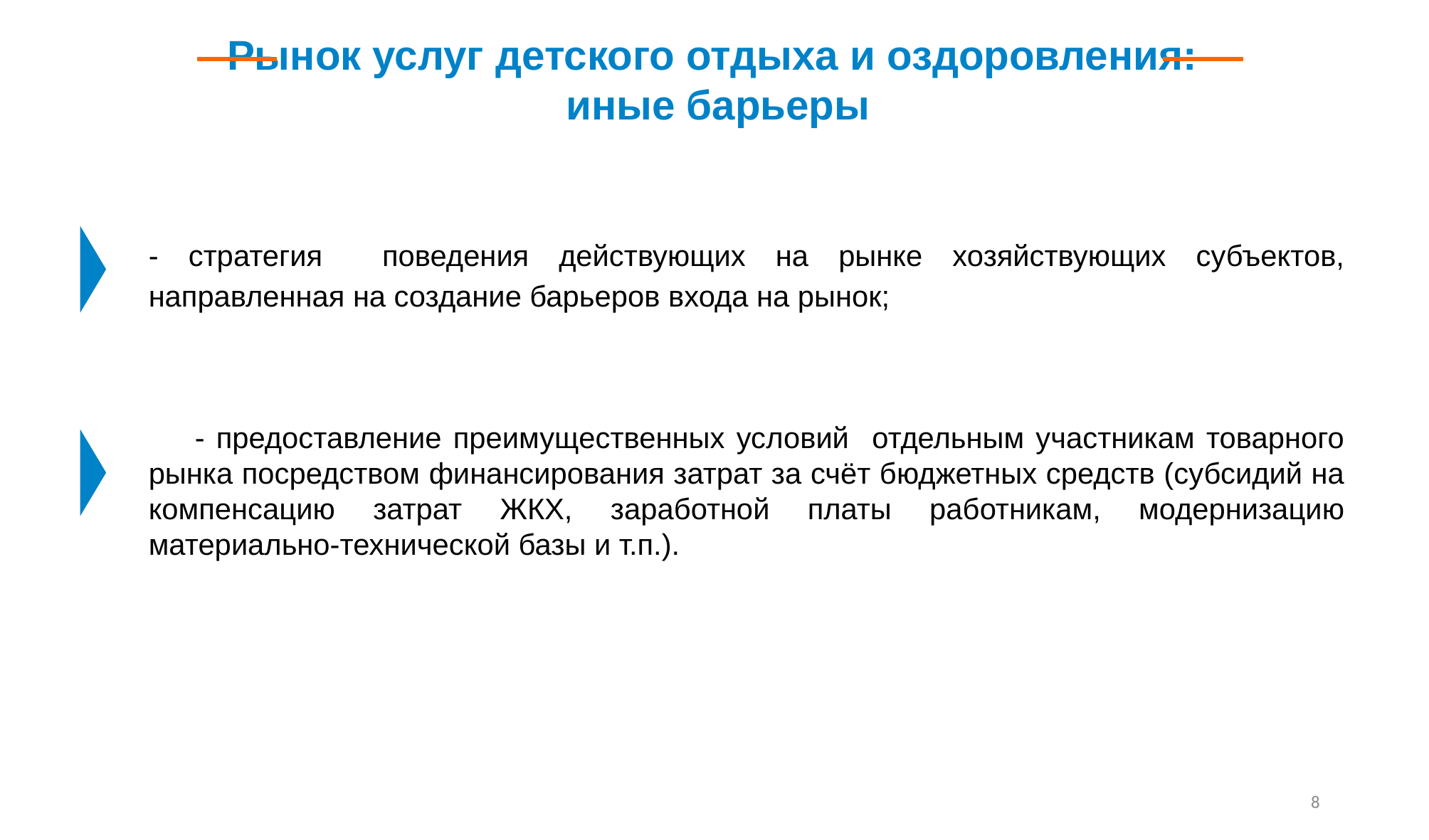

Рынок услуг детского отдыха и оздоровления:
иные барьеры

- стратегия  поведения действующих на рынке хозяйствующих субъектов, направленная на создание барьеров входа на рынок;

- предоставление преимущественных условий  отдельным участникам товарного рынка посредством финансирования затрат за счёт бюджетных средств (субсидий на компенсацию затрат ЖКХ, заработной платы работникам, модернизацию материально-технической базы и т.п.).

8